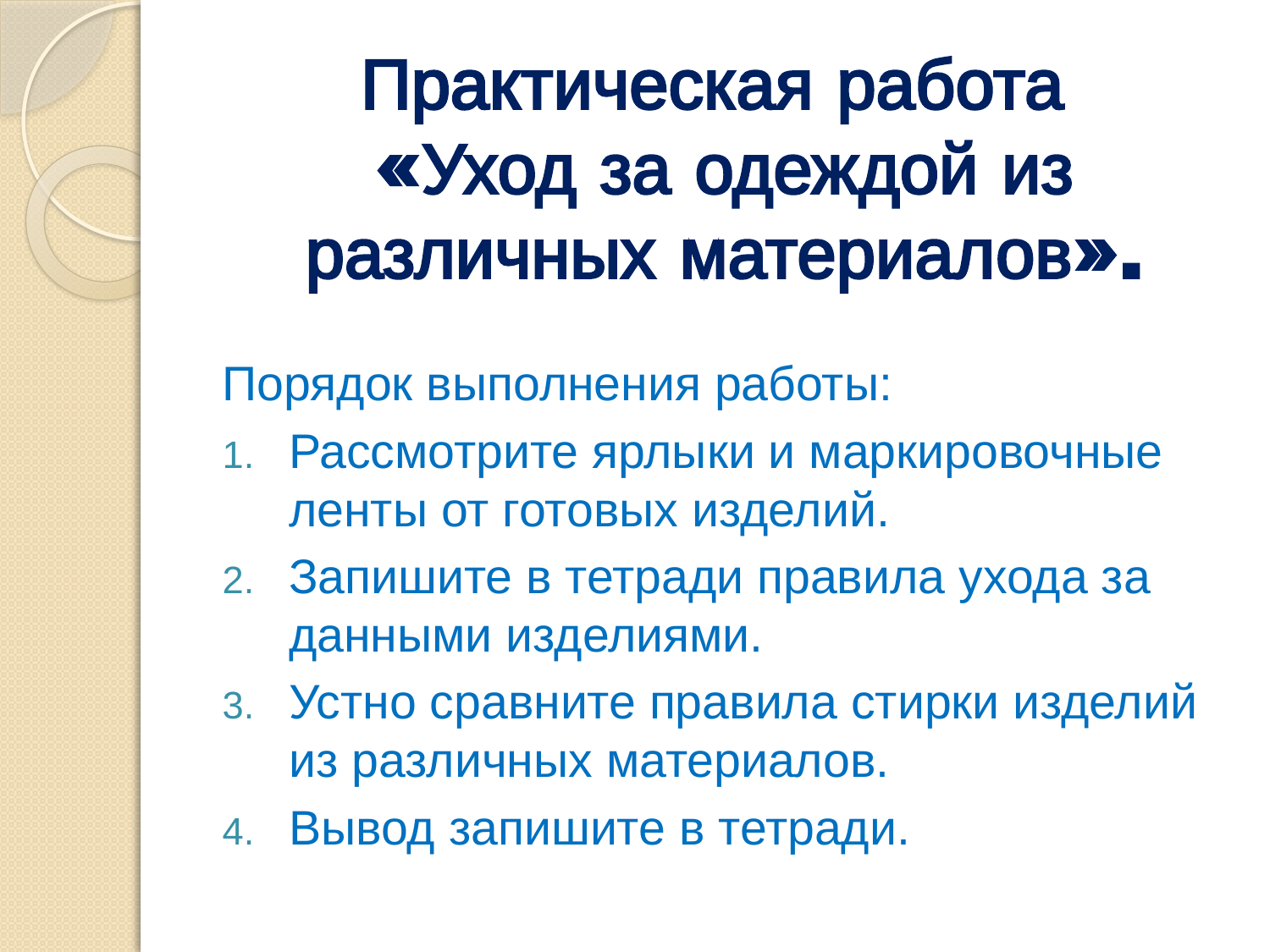

# Практическая работа «Уход за одеждой из различных материалов».
Порядок выполнения работы:
Рассмотрите ярлыки и маркировочные ленты от готовых изделий.
Запишите в тетради правила ухода за данными изделиями.
Устно сравните правила стирки изделий из различных материалов.
Вывод запишите в тетради.